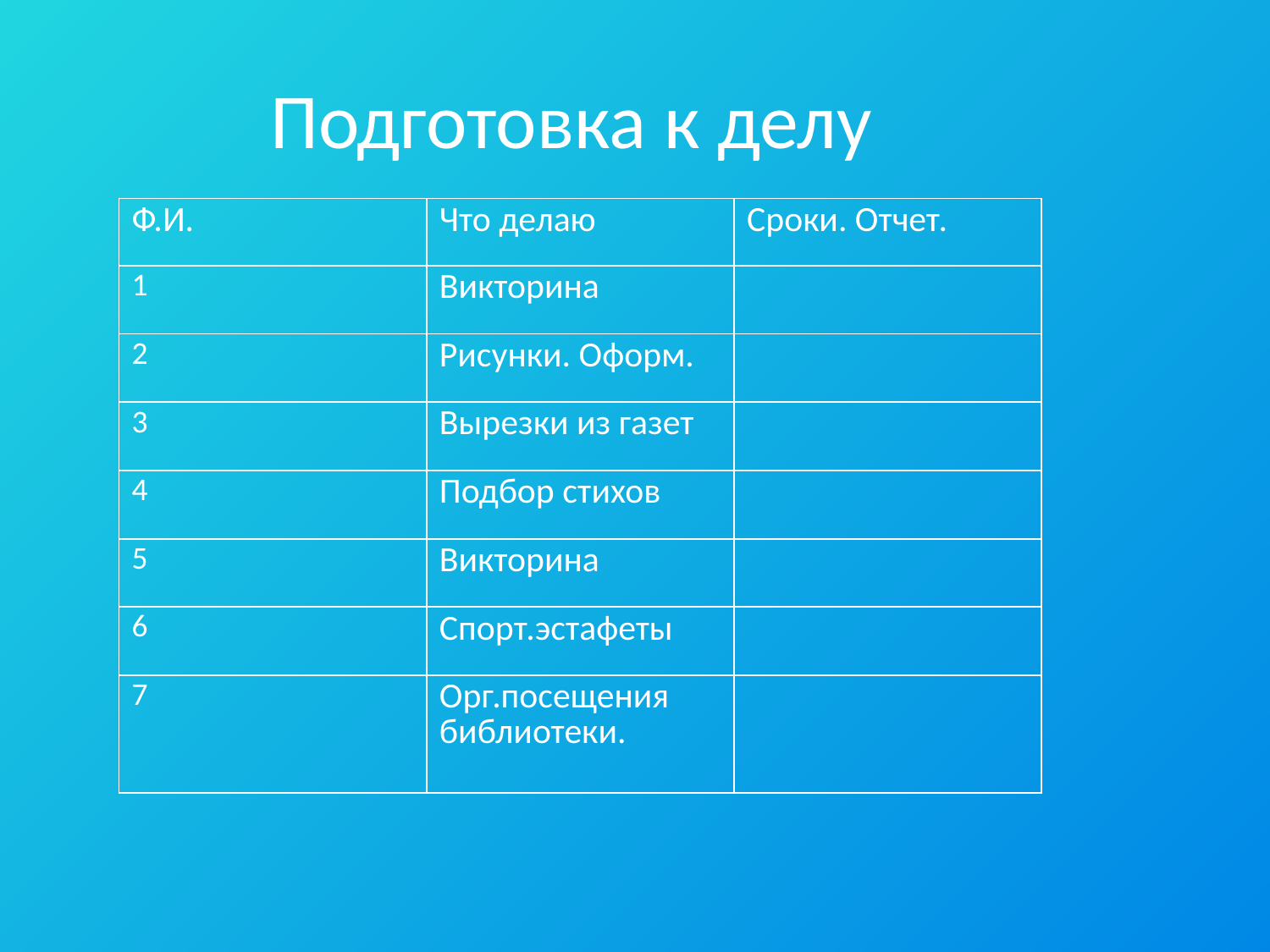

Подготовка к делу
| Ф.И. | Что делаю | Сроки. Отчет. |
| --- | --- | --- |
| 1 | Викторина |  |
| 2 | Рисунки. Оформ. |  |
| 3 | Вырезки из газет |  |
| 4 | Подбор стихов |  |
| 5 | Викторина |  |
| 6 | Спорт.эстафеты |  |
| 7 | Орг.посещения библиотеки. |  |